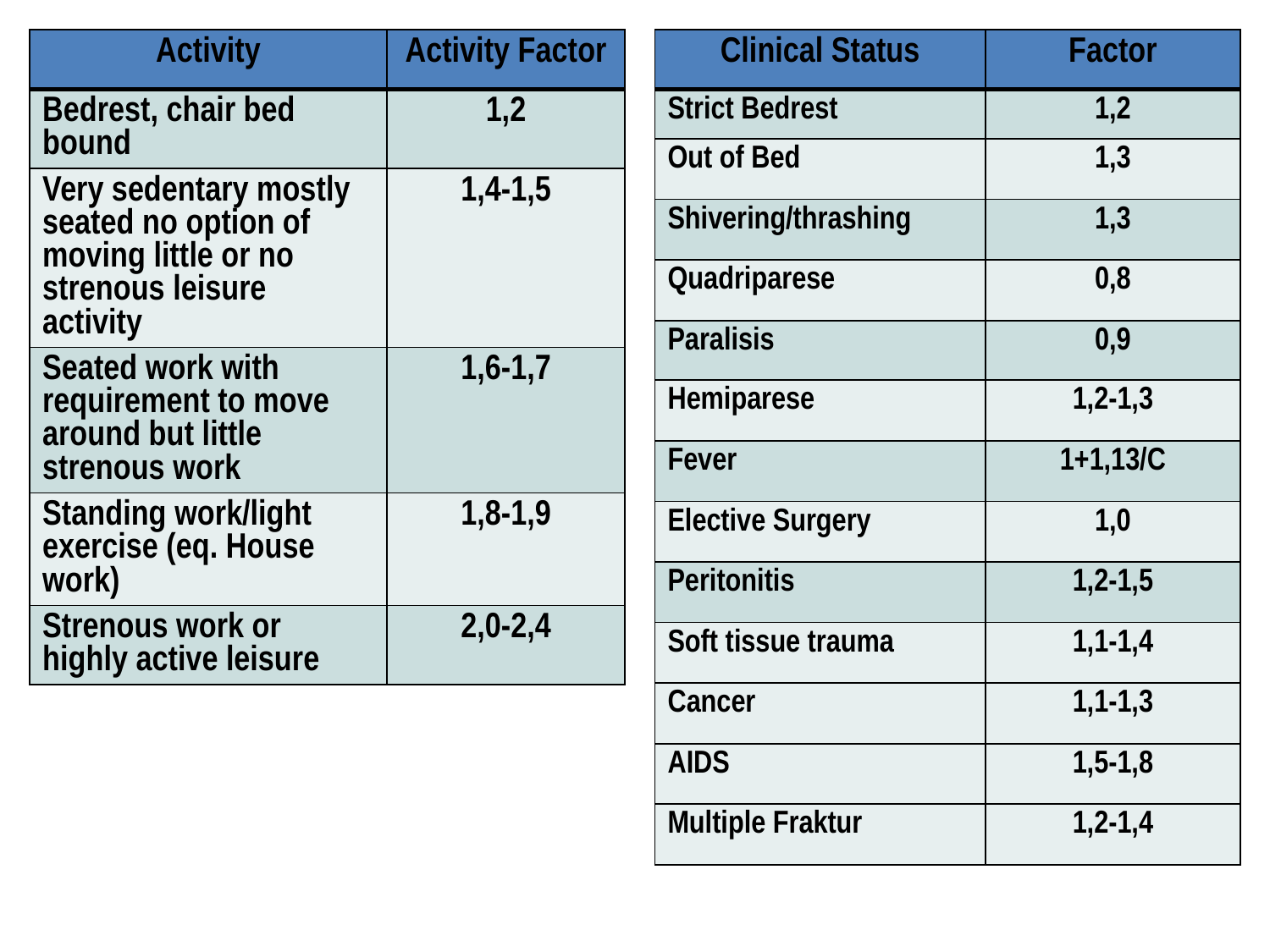

| Activity | Activity Factor |
| --- | --- |
| Bedrest, chair bed bound | 1,2 |
| Very sedentary mostly seated no option of moving little or no strenous leisure activity | 1,4-1,5 |
| Seated work with requirement to move around but little strenous work | 1,6-1,7 |
| Standing work/light exercise (eq. House work) | 1,8-1,9 |
| Strenous work or highly active leisure | 2,0-2,4 |
| Clinical Status | Factor |
| --- | --- |
| Strict Bedrest | 1,2 |
| Out of Bed | 1,3 |
| Shivering/thrashing | 1,3 |
| Quadriparese | 0,8 |
| Paralisis | 0,9 |
| Hemiparese | 1,2-1,3 |
| Fever | 1+1,13/C |
| Elective Surgery | 1,0 |
| Peritonitis | 1,2-1,5 |
| Soft tissue trauma | 1,1-1,4 |
| Cancer | 1,1-1,3 |
| AIDS | 1,5-1,8 |
| Multiple Fraktur | 1,2-1,4 |